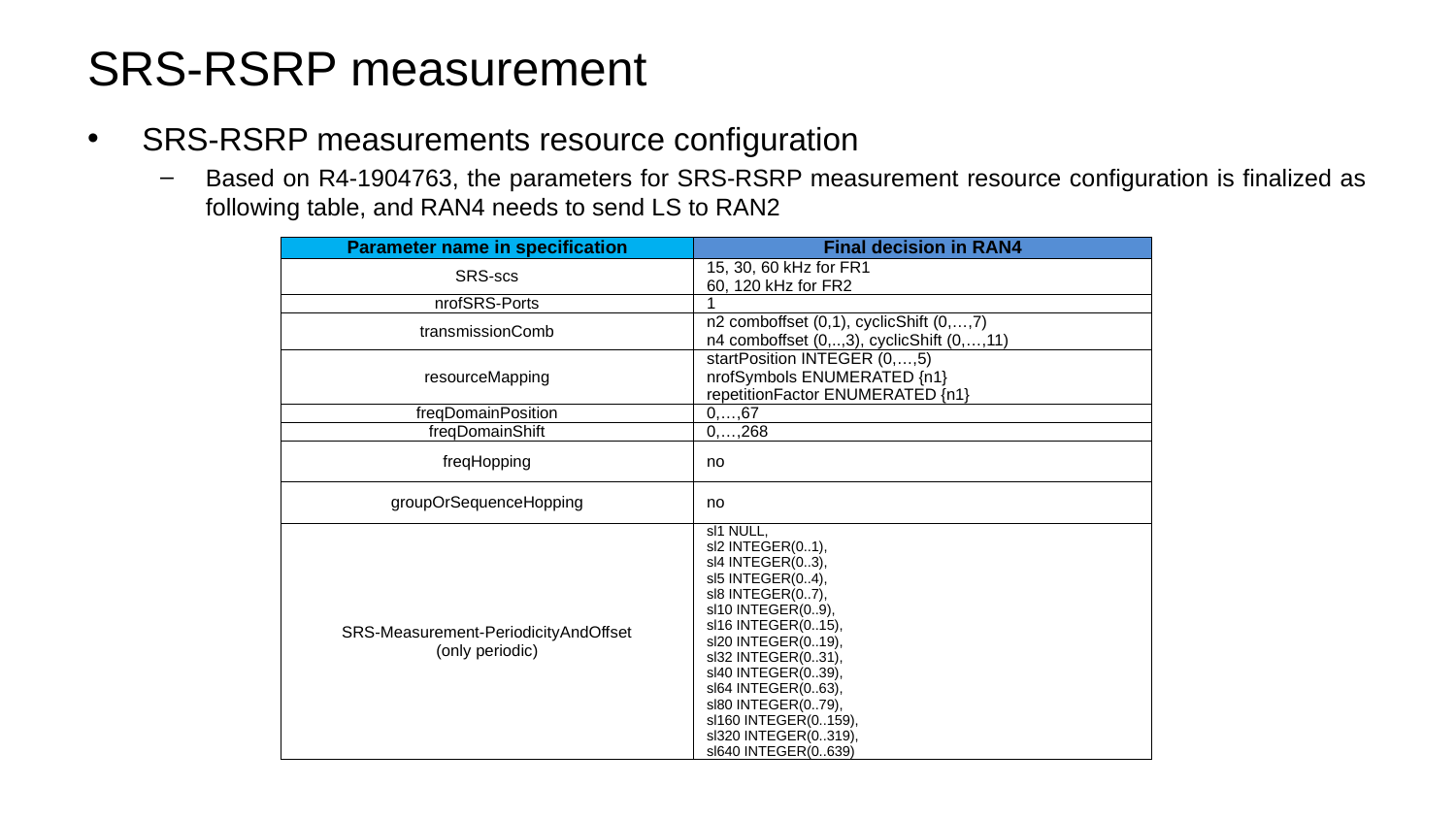

# SRS-RSRP measurement
SRS-RSRP measurements resource configuration
Based on R4-1904763, the parameters for SRS-RSRP measurement resource configuration is finalized as following table, and RAN4 needs to send LS to RAN2

| Parameter name in specification | Final decision in RAN4 |
| --- | --- |
| SRS-scs | 15, 30, 60 kHz for FR1 60, 120 kHz for FR2 |
| nrofSRS-Ports | 1 |
| transmissionComb | n2 comboffset (0,1), cyclicShift (0,…,7) n4 comboffset (0,..,3), cyclicShift (0,…,11) |
| resourceMapping | startPosition INTEGER (0,…,5) nrofSymbols ENUMERATED {n1} repetitionFactor ENUMERATED {n1} |
| freqDomainPosition | 0,…,67 |
| freqDomainShift | 0,…,268 |
| freqHopping | no |
| groupOrSequenceHopping | no |
| SRS-Measurement-PeriodicityAndOffset (only periodic) | sl1 NULL, sl2 INTEGER(0..1), sl4 INTEGER(0..3), sl5 INTEGER(0..4), sl8 INTEGER(0..7), sl10 INTEGER(0..9), sl16 INTEGER(0..15), sl20 INTEGER(0..19), sl32 INTEGER(0..31), sl40 INTEGER(0..39), sl64 INTEGER(0..63), sl80 INTEGER(0..79), sl160 INTEGER(0..159), sl320 INTEGER(0..319), sl640 INTEGER(0..639) |